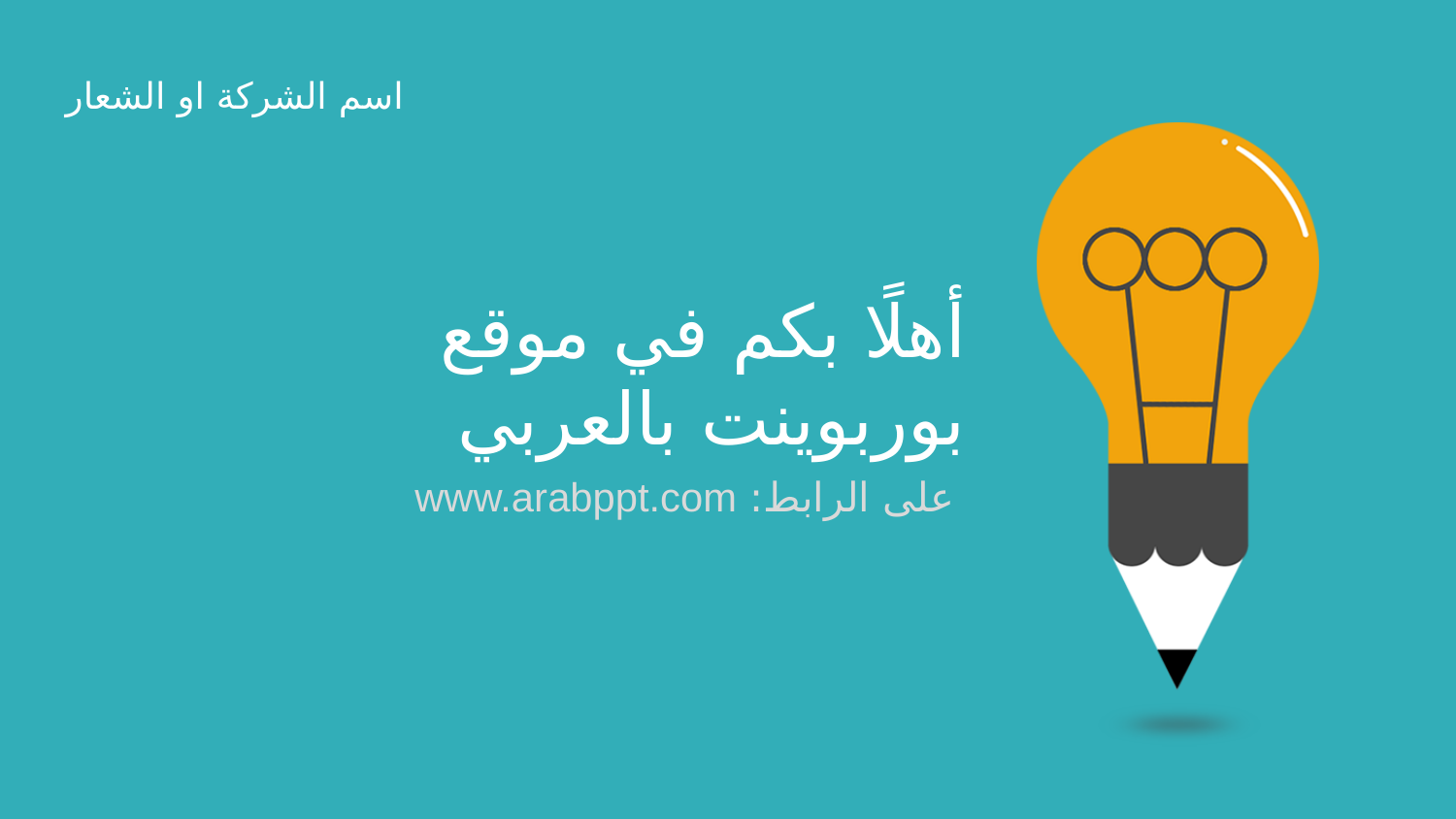

اسم الشركة او الشعار
أهلًا بكم في موقع بوربوينت بالعربي
على الرابط: www.arabppt.com
تعريب، وتغيير اتجاه العرض من اليمين إلى الشمال، واضافة الحركات التفاعلية من قبل موقع بوربوينت بالعربي www.ArabPPT.com